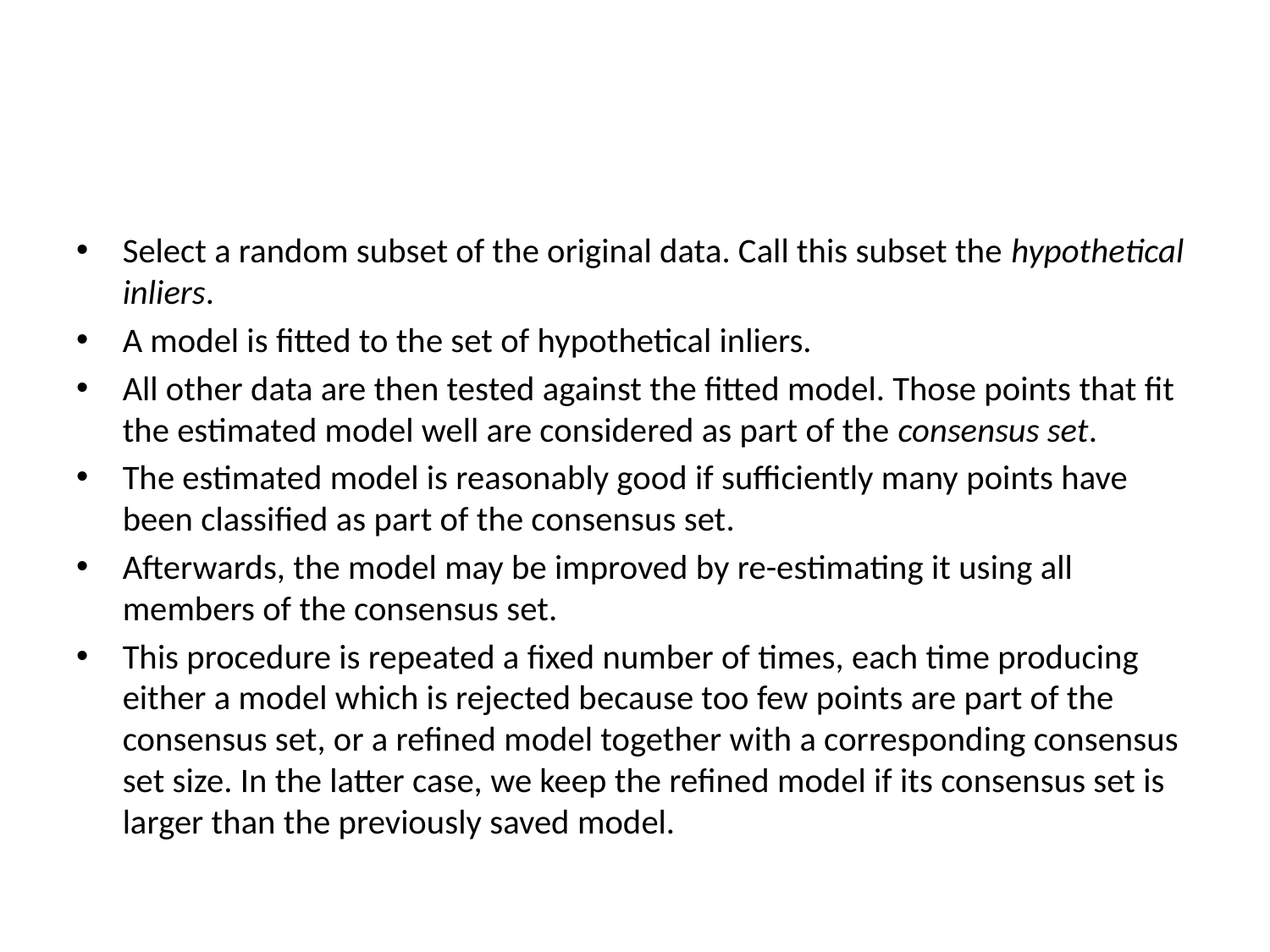

#
Select a random subset of the original data. Call this subset the hypothetical inliers.
A model is fitted to the set of hypothetical inliers.
All other data are then tested against the fitted model. Those points that fit the estimated model well are considered as part of the consensus set.
The estimated model is reasonably good if sufficiently many points have been classified as part of the consensus set.
Afterwards, the model may be improved by re-estimating it using all members of the consensus set.
This procedure is repeated a fixed number of times, each time producing either a model which is rejected because too few points are part of the consensus set, or a refined model together with a corresponding consensus set size. In the latter case, we keep the refined model if its consensus set is larger than the previously saved model.